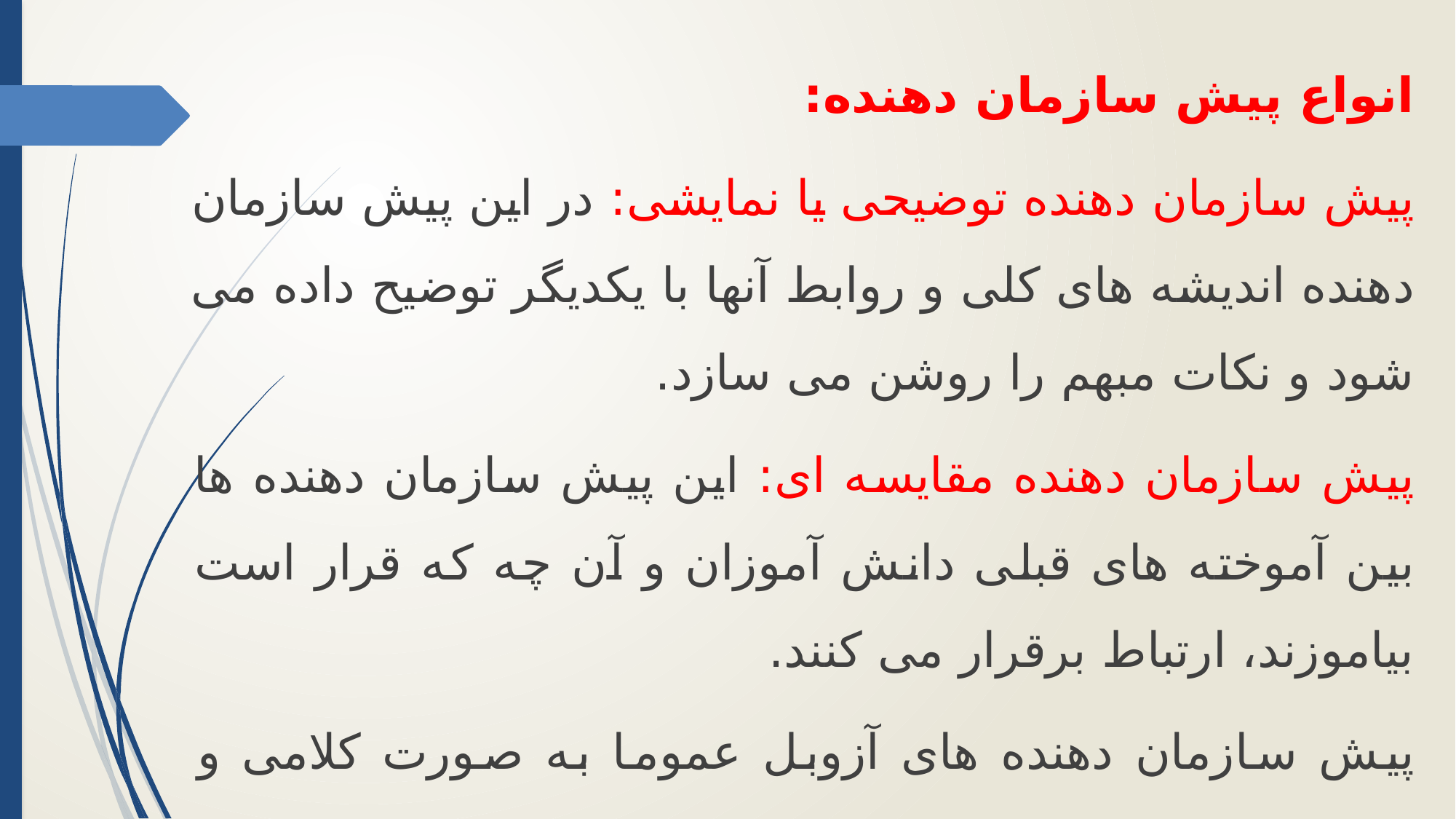

انواع پیش سازمان دهنده:
پیش سازمان دهنده توضیحی یا نمایشی: در این پیش سازمان دهنده اندیشه های کلی و روابط آنها با یکدیگر توضیح داده می شود و نکات مبهم را روشن می سازد.
پیش سازمان دهنده مقایسه ای: این پیش سازمان دهنده ها بین آموخته های قبلی دانش آموزان و آن چه که قرار است بیاموزند، ارتباط برقرار می کنند.
پیش سازمان دهنده های آزوبل عموما به صورت کلامی و نوشتاری است.